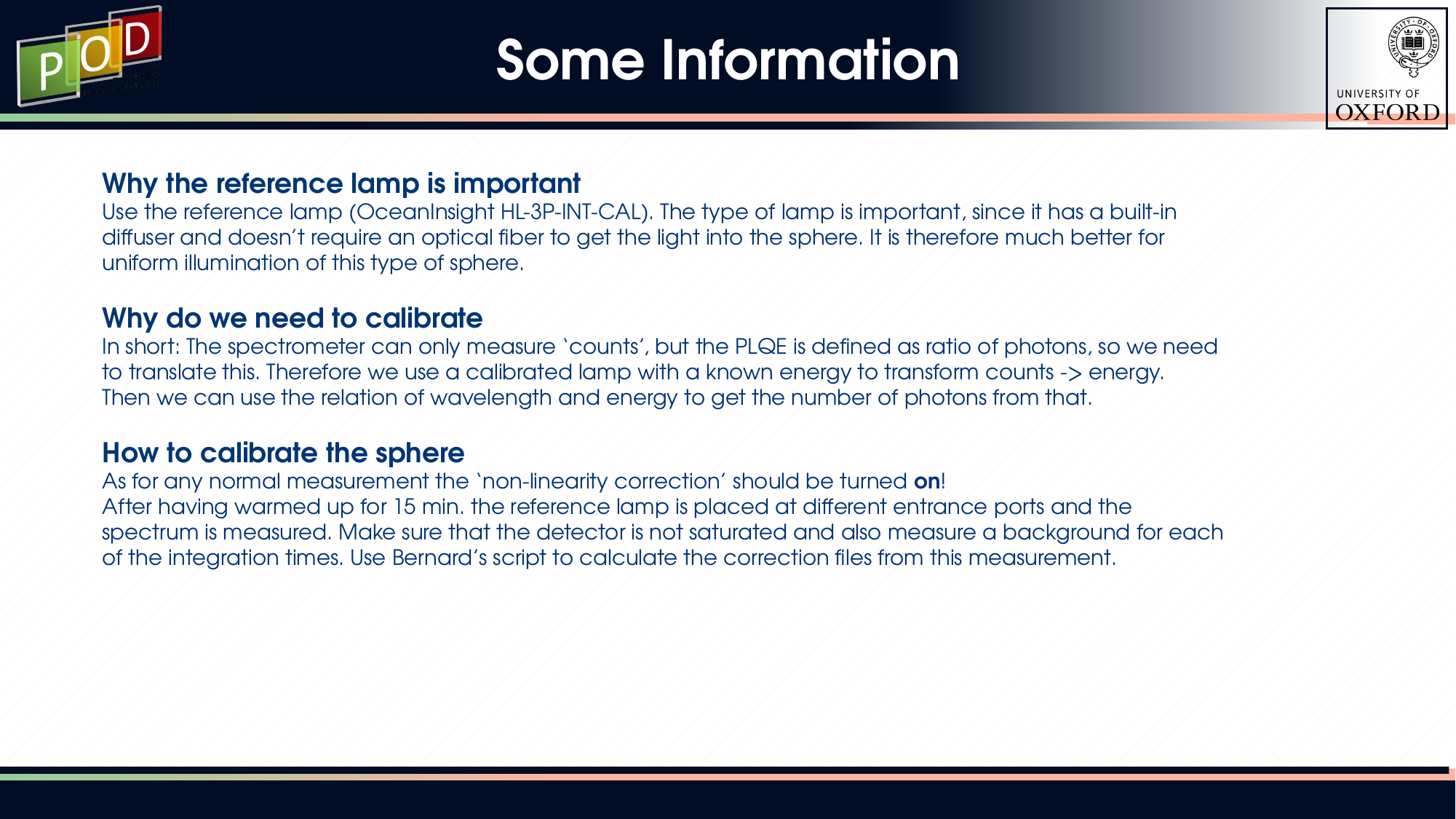

# Some Information
Why the reference lamp is important
Use the reference lamp (OceanInsight HL-3P-INT-CAL). The type of lamp is important, since it has a built-in diffuser and doesn’t require an optical fiber to get the light into the sphere. It is therefore much better for uniform illumination of this type of sphere.
Why do we need to calibrate
In short: The spectrometer can only measure ‘counts’, but the PLQE is defined as ratio of photons, so we need to translate this. Therefore we use a calibrated lamp with a known energy to transform counts -> energy.
Then we can use the relation of wavelength and energy to get the number of photons from that.

How to calibrate the sphere
As for any normal measurement the ‘non-linearity correction’ should be turned on!
After having warmed up for 15 min. the reference lamp is placed at different entrance ports and the spectrum is measured. Make sure that the detector is not saturated and also measure a background for each of the integration times. Use Bernard’s script to calculate the correction files from this measurement.